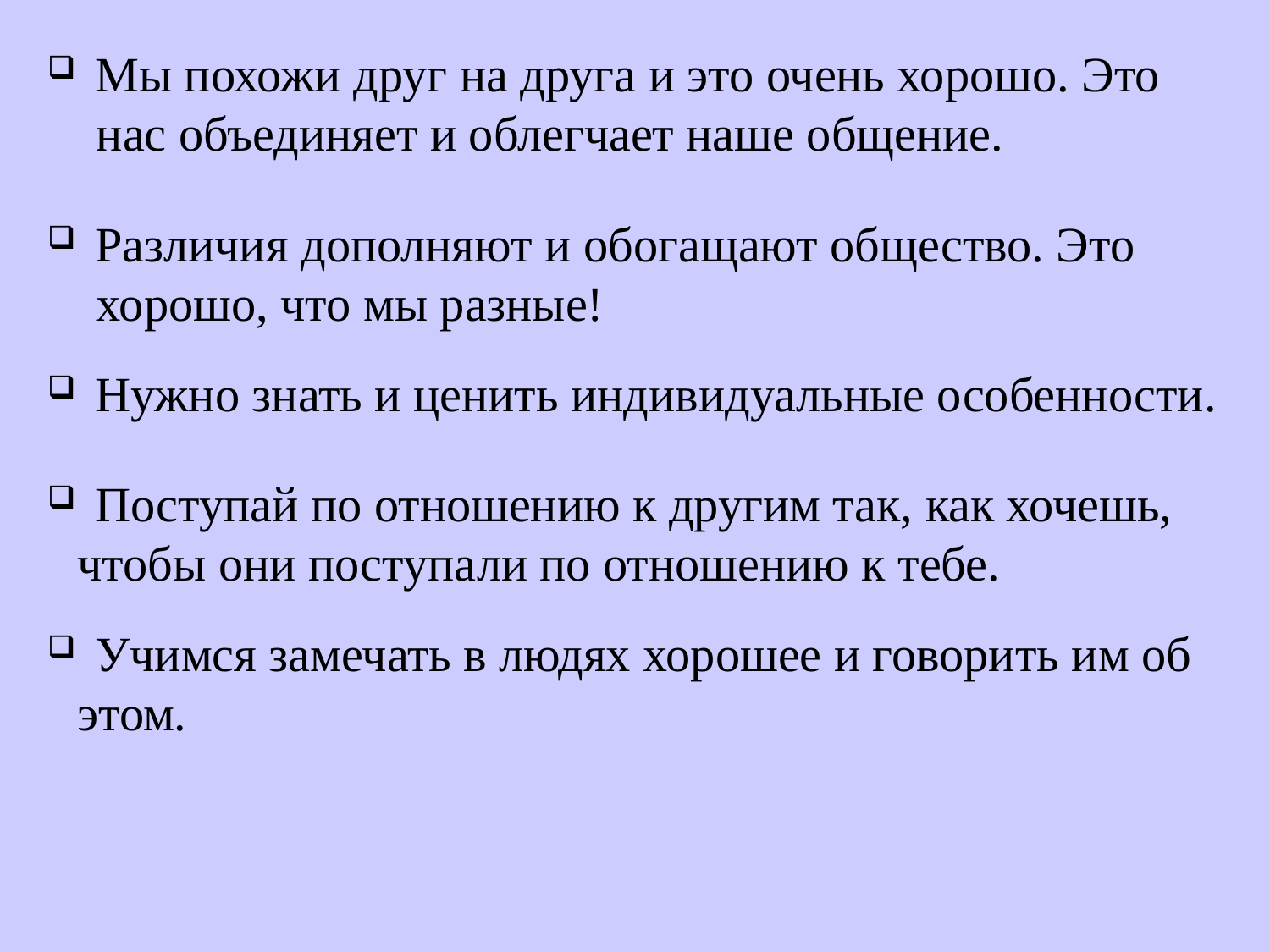

Мы похожи друг на друга и это очень хорошо. Это
    нас объединяет и облегчает наше общение.
  Различия дополняют и обогащают общество. Это
    хорошо, что мы разные!
  Нужно знать и ценить индивидуальные особенности.
  Поступай по отношению к другим так, как хочешь, чтобы они поступали по отношению к тебе.
  Учимся замечать в людях хорошее и говорить им об этом.